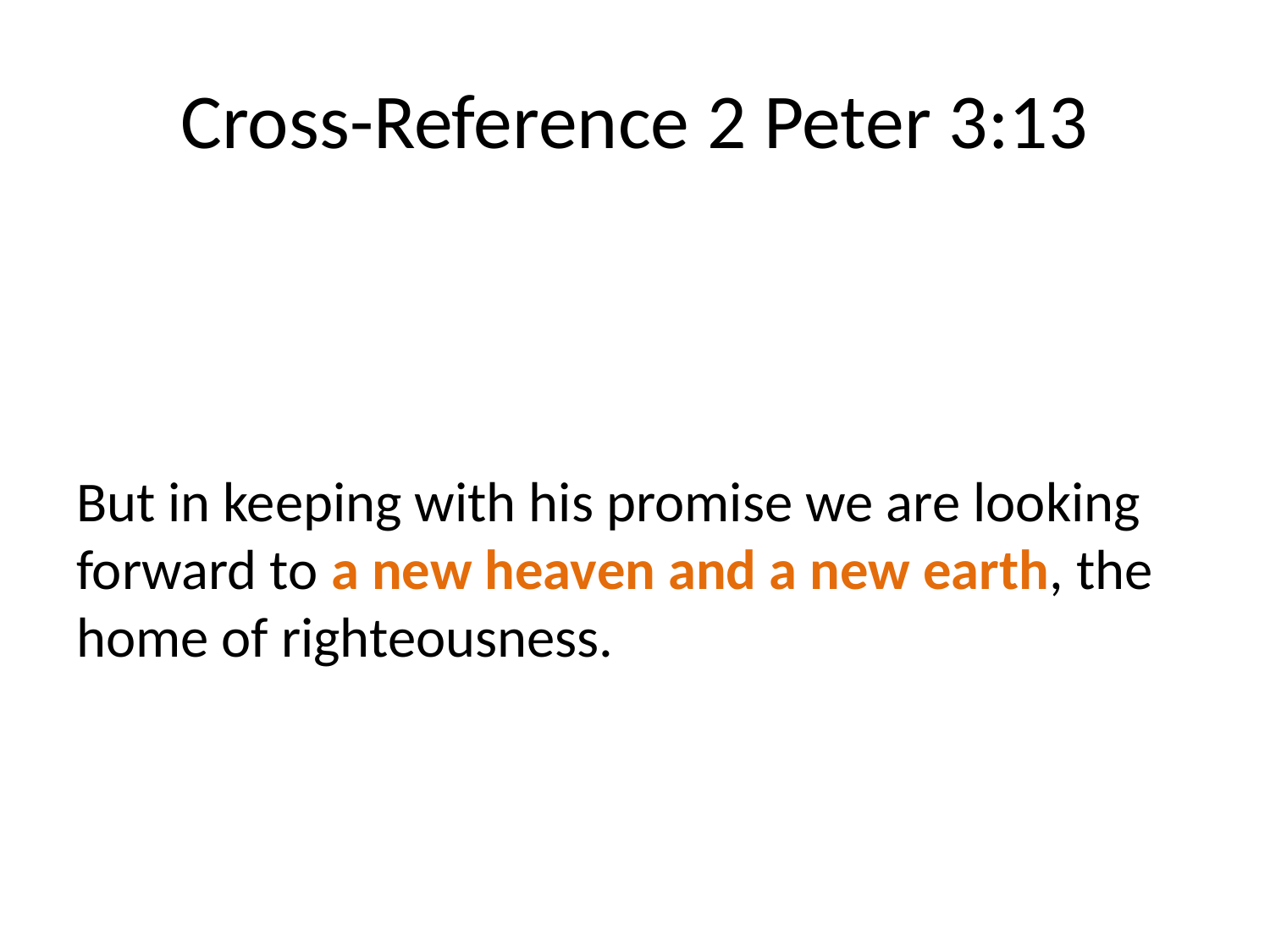

# Cross-Reference 2 Peter 3:13

But in keeping with his promise we are looking forward to a new heaven and a new earth, the home of righteousness.